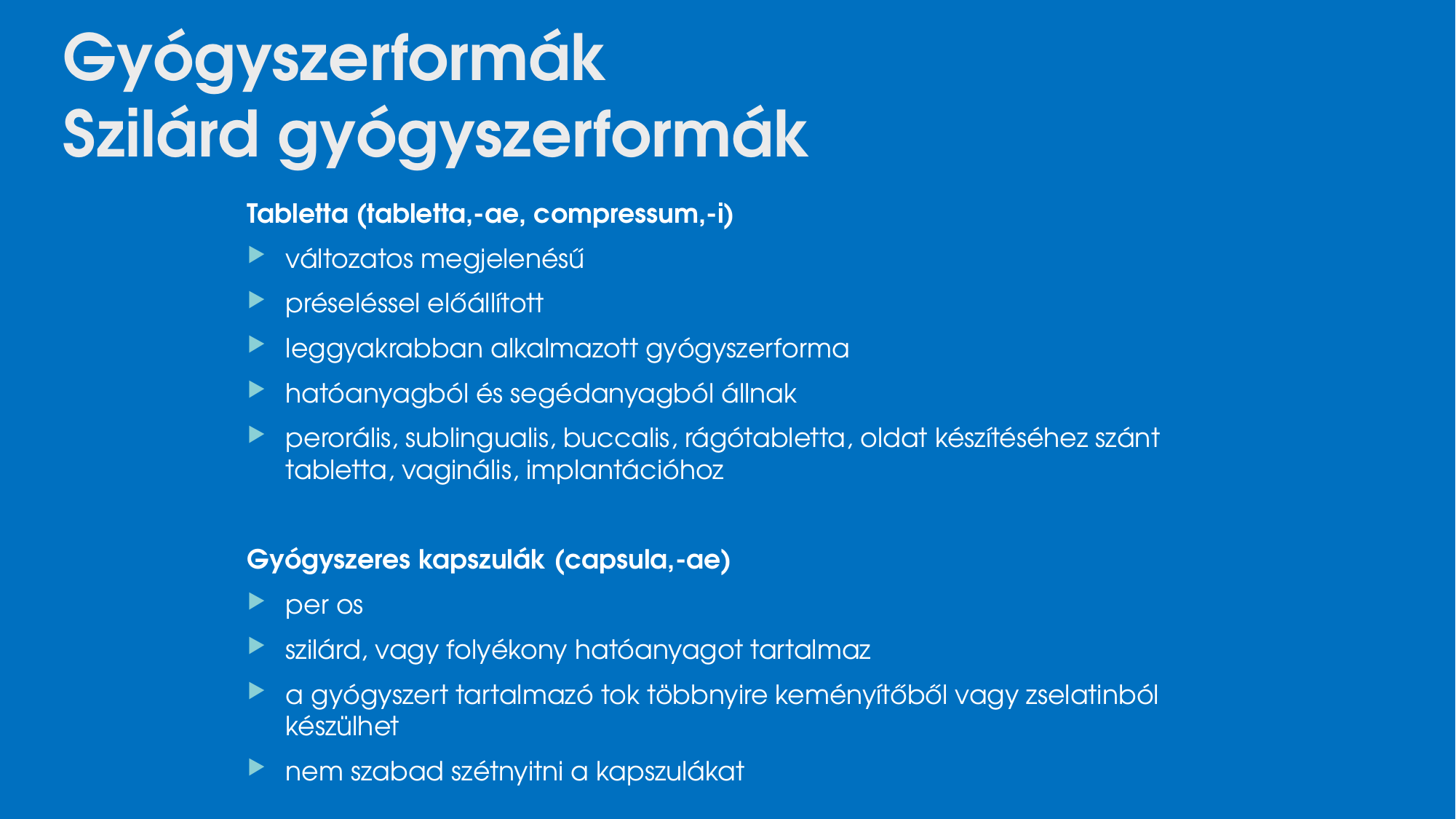

# Gyógyszerformák Szilárd gyógyszerformák
Tabletta (tabletta,-ae, compressum,-i)
változatos megjelenésű
préseléssel előállított
leggyakrabban alkalmazott gyógyszerforma
hatóanyagból és segédanyagból állnak
perorális, sublingualis, buccalis, rágótabletta, oldat készítéséhez szánt tabletta, vaginális, implantációhoz

Gyógyszeres kapszulák (capsula,-ae)
per os
szilárd, vagy folyékony hatóanyagot tartalmaz
a gyógyszert tartalmazó tok többnyire keményítőből vagy zselatinból készülhet
nem szabad szétnyitni a kapszulákat